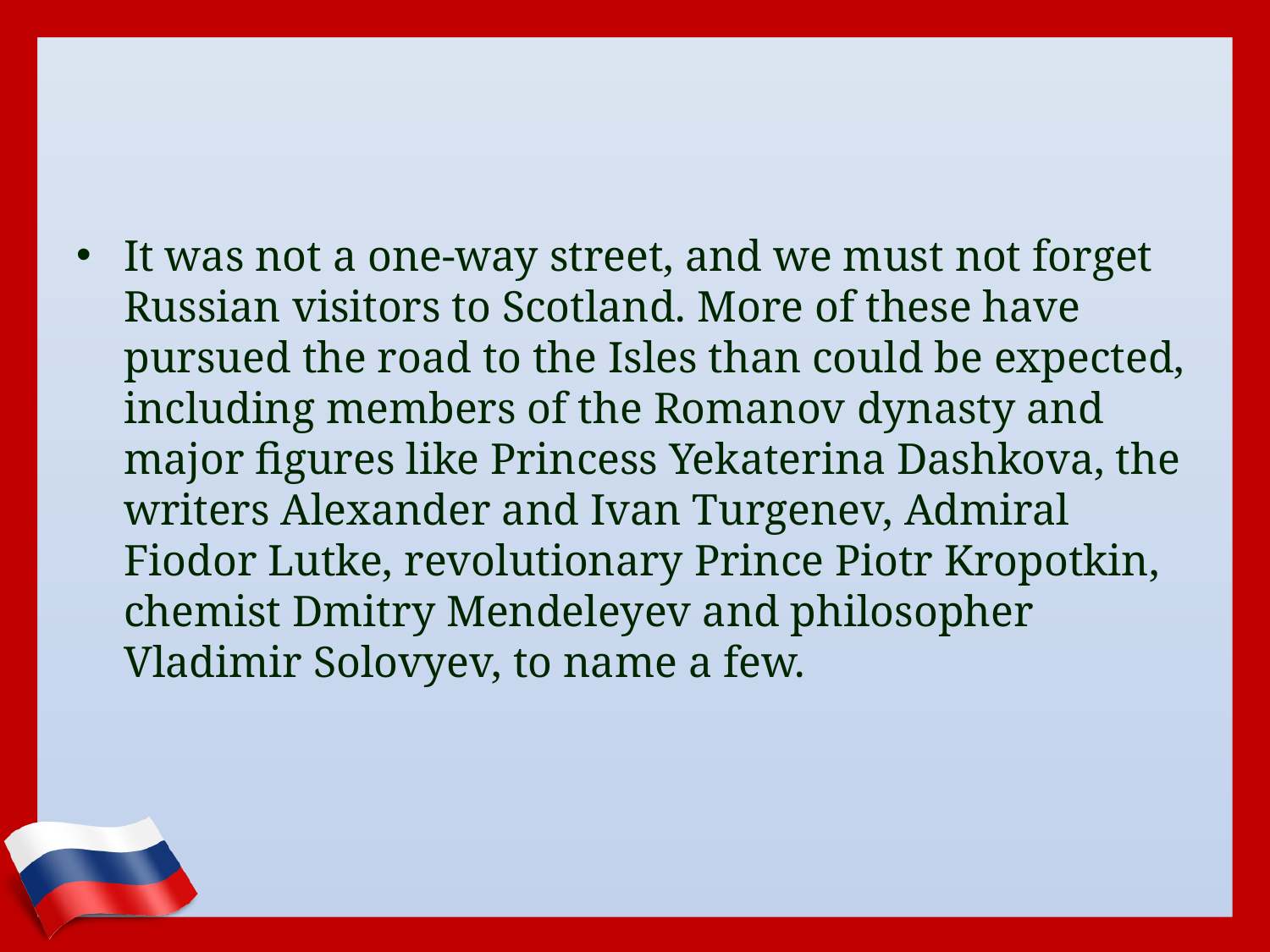

#
It was not a one-way street, and we must not forget Russian visitors to Scotland. More of these have pursued the road to the Isles than could be expected, including members of the Romanov dynasty and major figures like Princess Yekaterina Dashkova, the writers Alexander and Ivan Turgenev, Admiral Fiodor Lutke, revolutionary Prince Piotr Kropotkin, chemist Dmitry Mendeleyev and philosopher Vladimir Solovyev, to name a few.